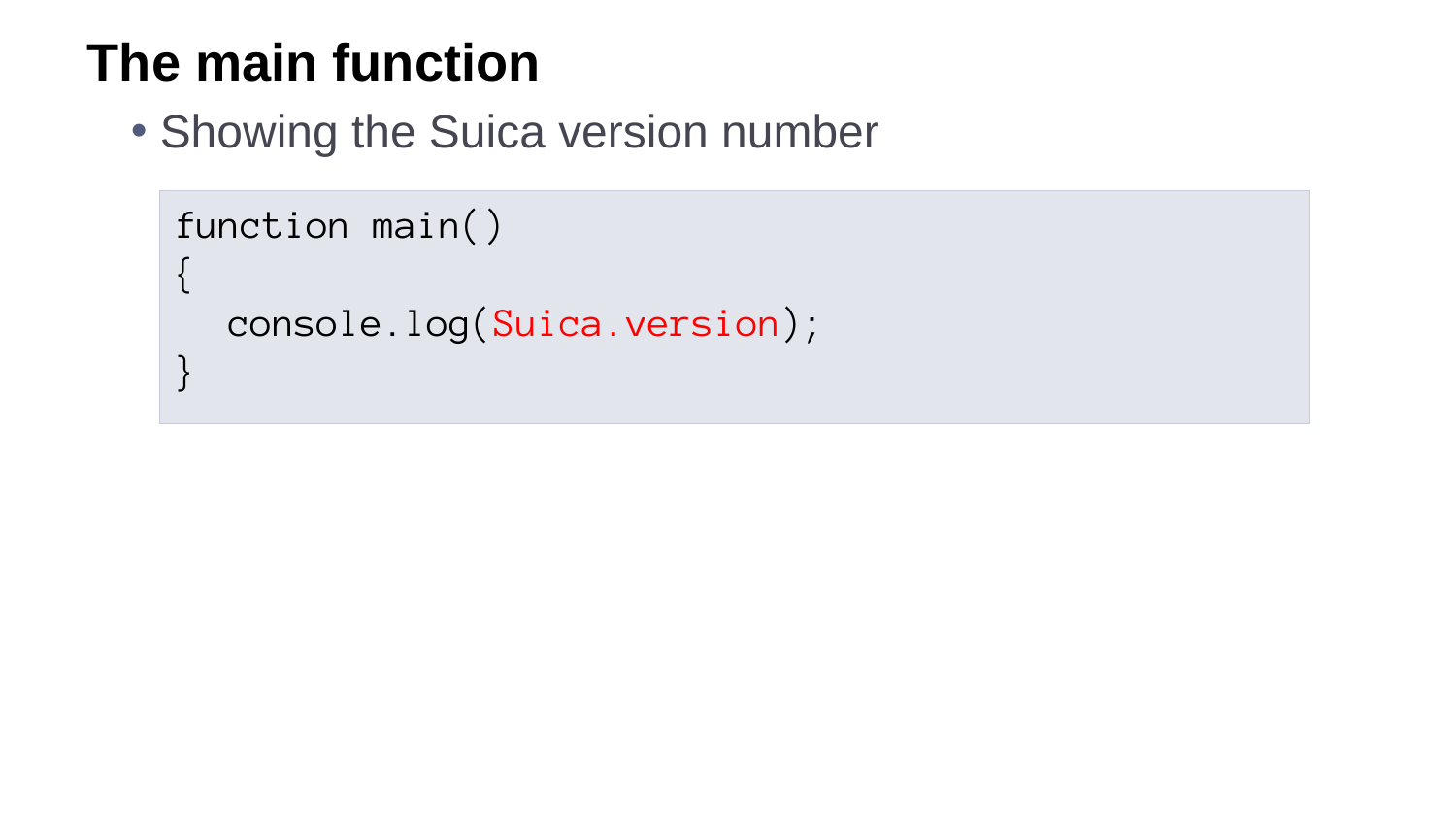

The main function
Showing the Suica version number
function main()
{
	console.log(Suica.version);
}